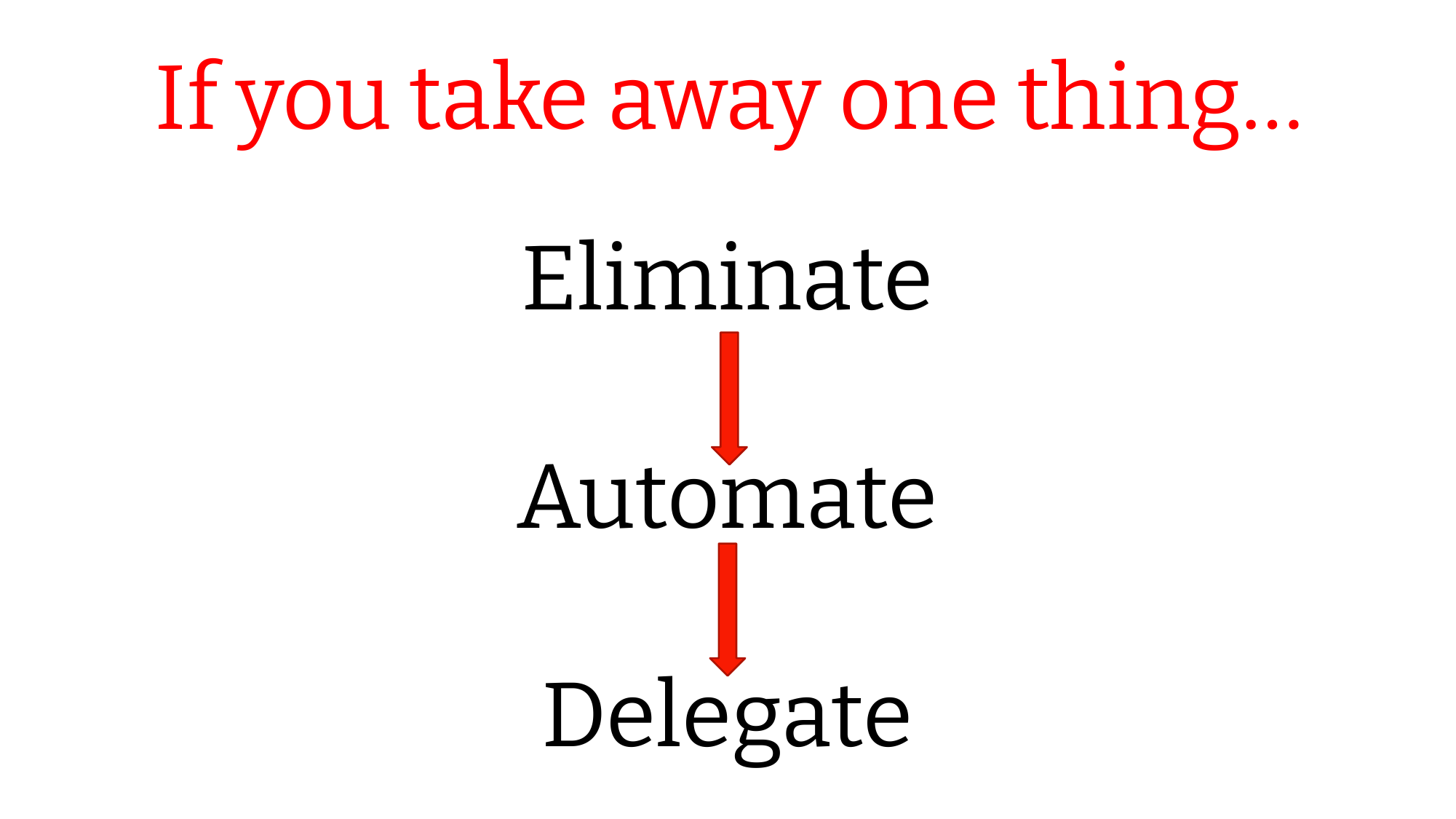

If you take away one thing…
Eliminate

Automate

Delegate